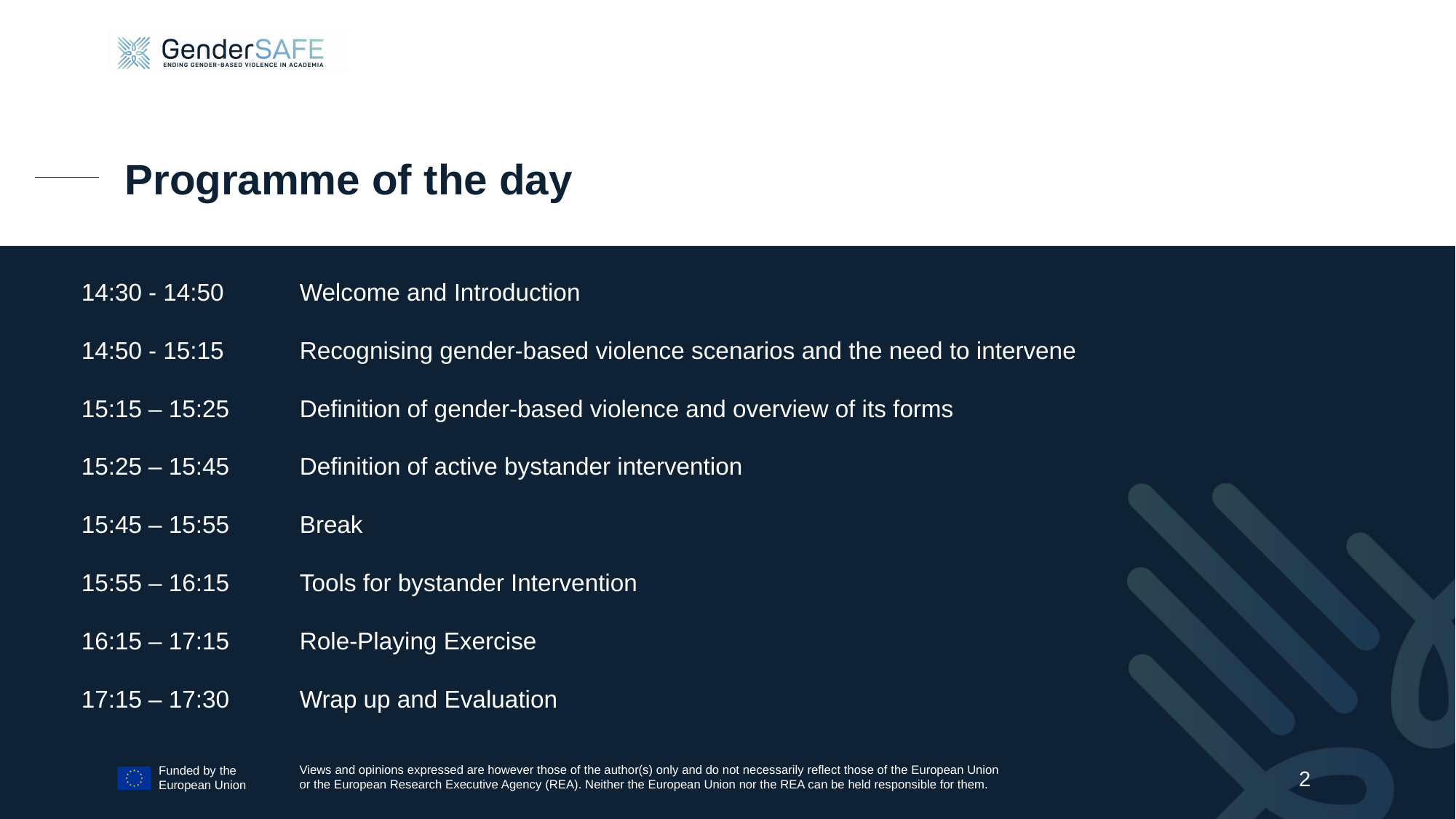

# Programme of the day

14:30 - 14:50	Welcome and Introduction

14:50 - 15:15	Recognising gender-based violence scenarios and the need to intervene

15:15 – 15:25	Definition of gender-based violence and overview of its forms
15:25 – 15:45	Definition of active bystander intervention

15:45 – 15:55	Break

15:55 – 16:15	Tools for bystander Intervention

16:15 – 17:15	Role-Playing Exercise

17:15 – 17:30	Wrap up and Evaluation